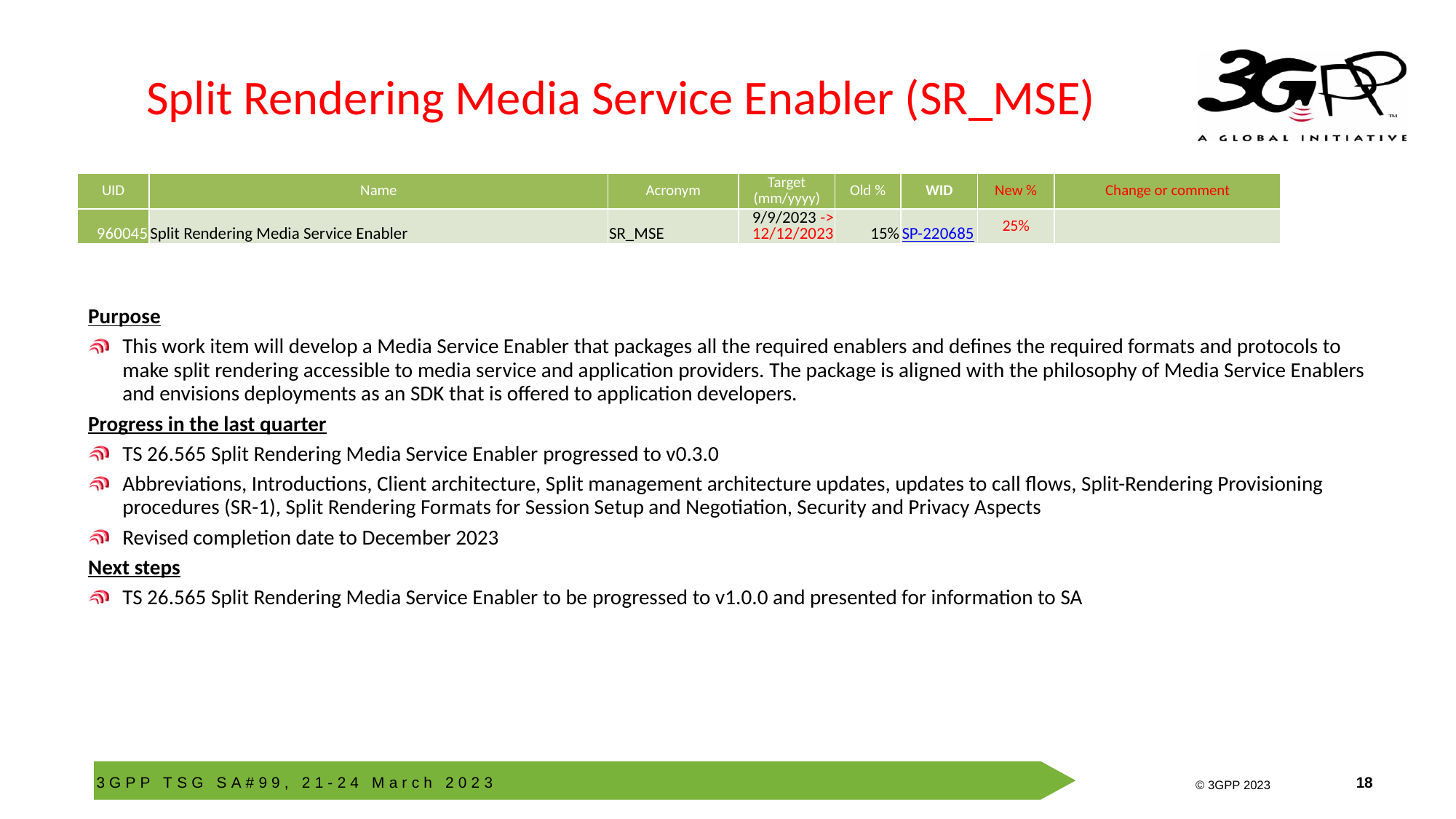

# Split Rendering Media Service Enabler (SR_MSE)
| UID | Name | Acronym | Target (mm/yyyy) | Old % | WID | New % | Change or comment |
| --- | --- | --- | --- | --- | --- | --- | --- |
| 960045 | Split Rendering Media Service Enabler | SR\_MSE | 9/9/2023 -> 12/12/2023 | 15% | SP-220685 | 25% |  |
Purpose
This work item will develop a Media Service Enabler that packages all the required enablers and defines the required formats and protocols to make split rendering accessible to media service and application providers. The package is aligned with the philosophy of Media Service Enablers and envisions deployments as an SDK that is offered to application developers.
Progress in the last quarter
TS 26.565 Split Rendering Media Service Enabler progressed to v0.3.0
Abbreviations, Introductions, Client architecture, Split management architecture updates, updates to call flows, Split-Rendering Provisioning procedures (SR-1), Split Rendering Formats for Session Setup and Negotiation, Security and Privacy Aspects
Revised completion date to December 2023
Next steps
TS 26.565 Split Rendering Media Service Enabler to be progressed to v1.0.0 and presented for information to SA